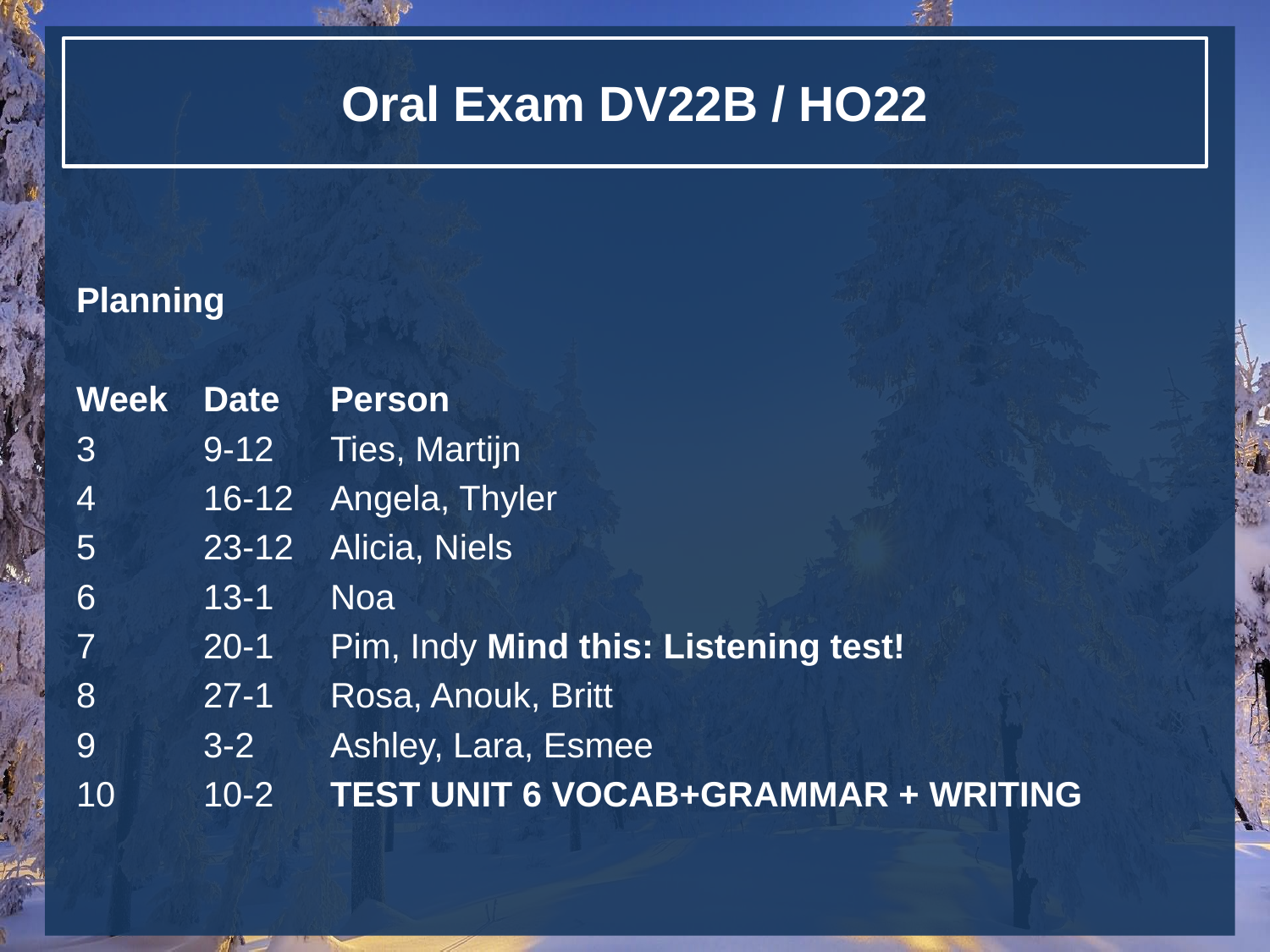

# Oral Exam DV22B / HO22

Planning

Week 	Date	Person
3	9-12	Ties, Martijn
4	16-12	Angela, Thyler
5	23-12	Alicia, Niels
6	13-1	Noa
7	20-1	Pim, Indy Mind this: Listening test!
8	27-1	Rosa, Anouk, Britt
9	3-2	Ashley, Lara, Esmee
10	10-2	TEST UNIT 6 VOCAB+GRAMMAR + WRITING